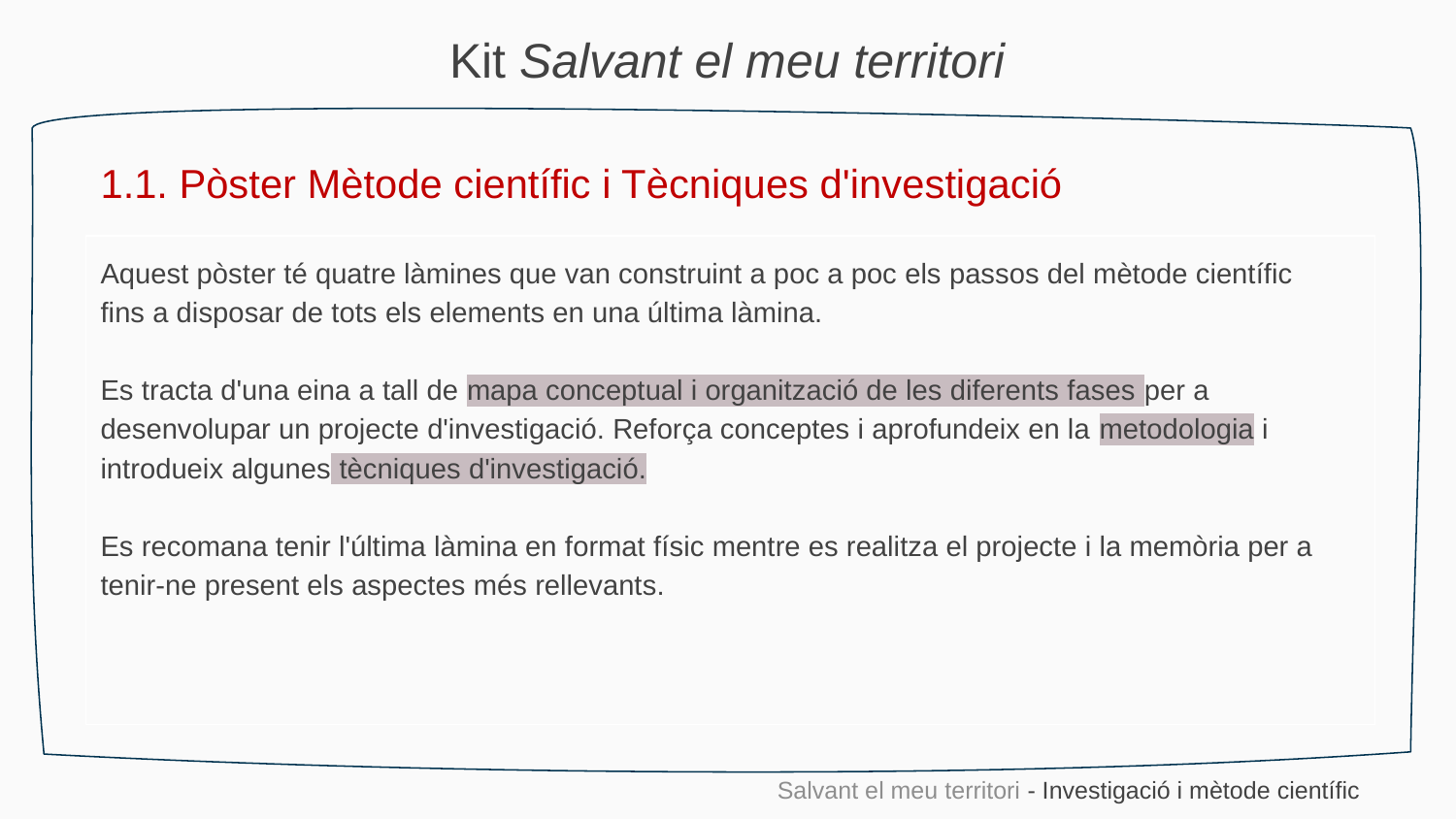

Kit Salvant el meu territori

1.1. Pòster Mètode científic i Tècniques d'investigació
Aquest pòster té quatre làmines que van construint a poc a poc els passos del mètode científic
fins a disposar de tots els elements en una última làmina.

Es tracta d'una eina a tall de mapa conceptual i organització de les diferents fases per a desenvolupar un projecte d'investigació. Reforça conceptes i aprofundeix en la metodologia i introdueix algunes tècniques d'investigació.

Es recomana tenir l'última làmina en format físic mentre es realitza el projecte i la memòria per a tenir-ne present els aspectes més rellevants.

Salvant el meu territori - Investigació i mètode científic